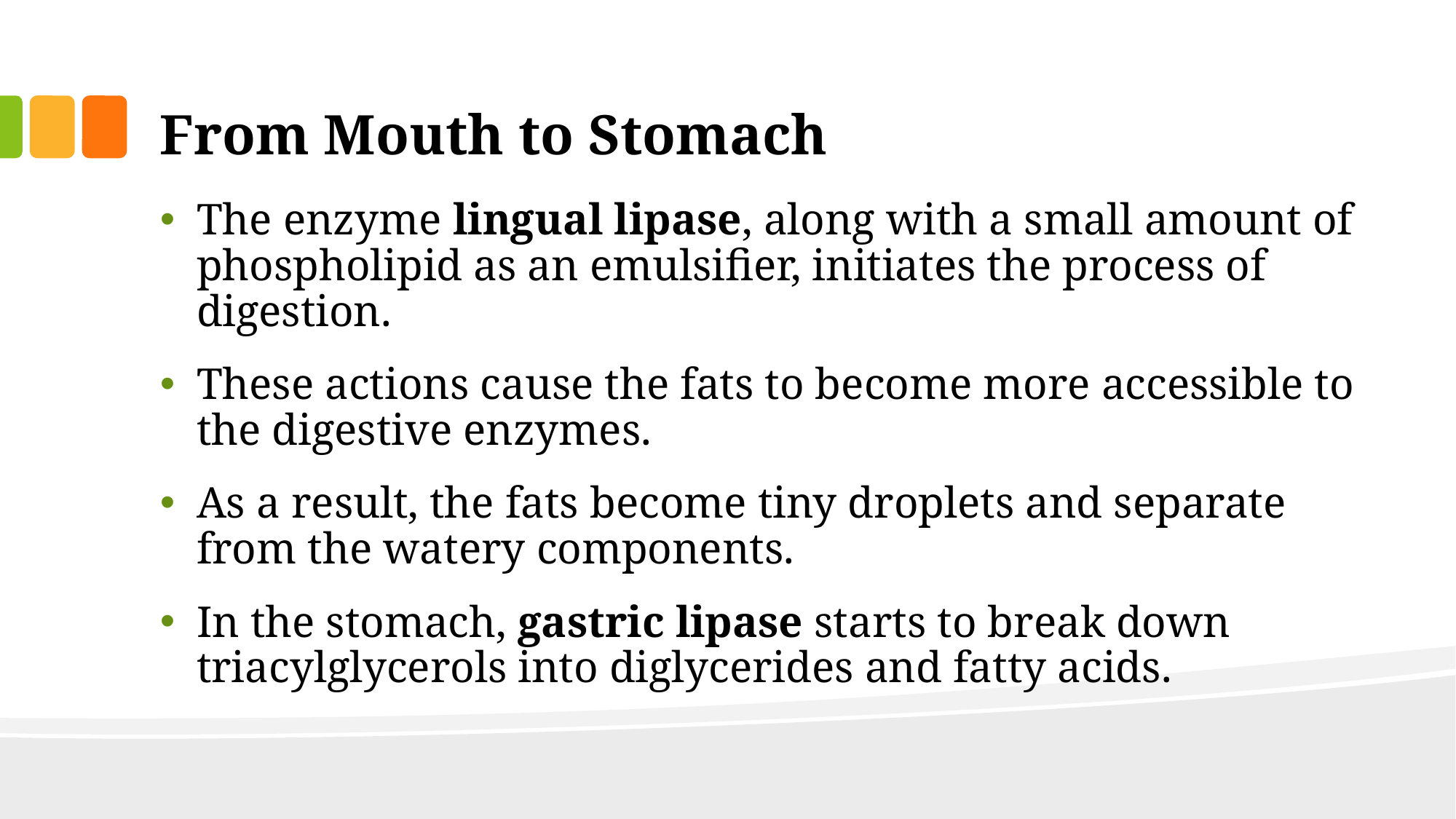

# From Mouth to Stomach
The enzyme lingual lipase, along with a small amount of phospholipid as an emulsifier, initiates the process of digestion.
These actions cause the fats to become more accessible to the digestive enzymes.
As a result, the fats become tiny droplets and separate from the watery components.
In the stomach, gastric lipase starts to break down triacylglycerols into diglycerides and fatty acids.